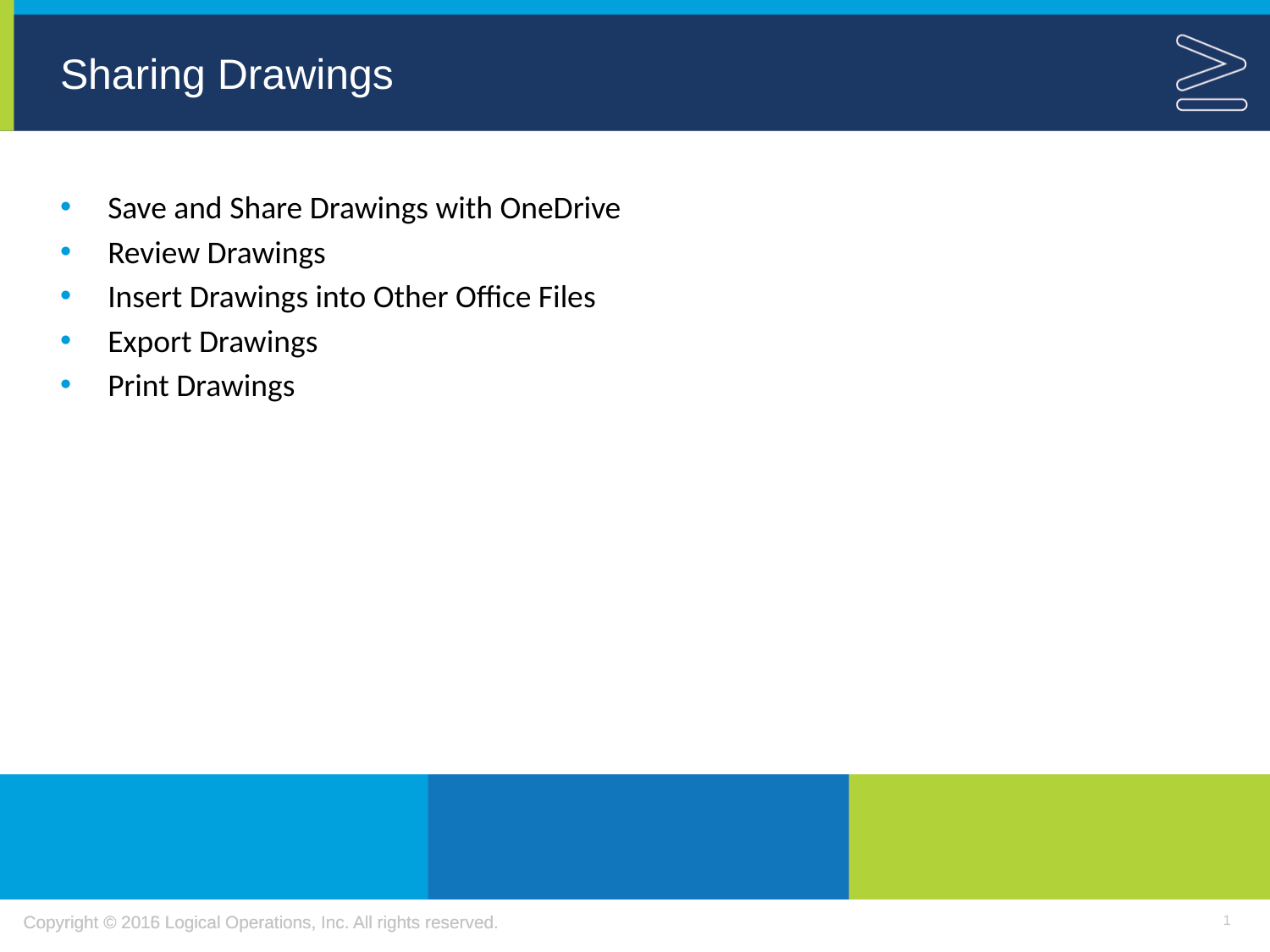

# Sharing Drawings
Save and Share Drawings with OneDrive
Review Drawings
Insert Drawings into Other Office Files
Export Drawings
Print Drawings

1